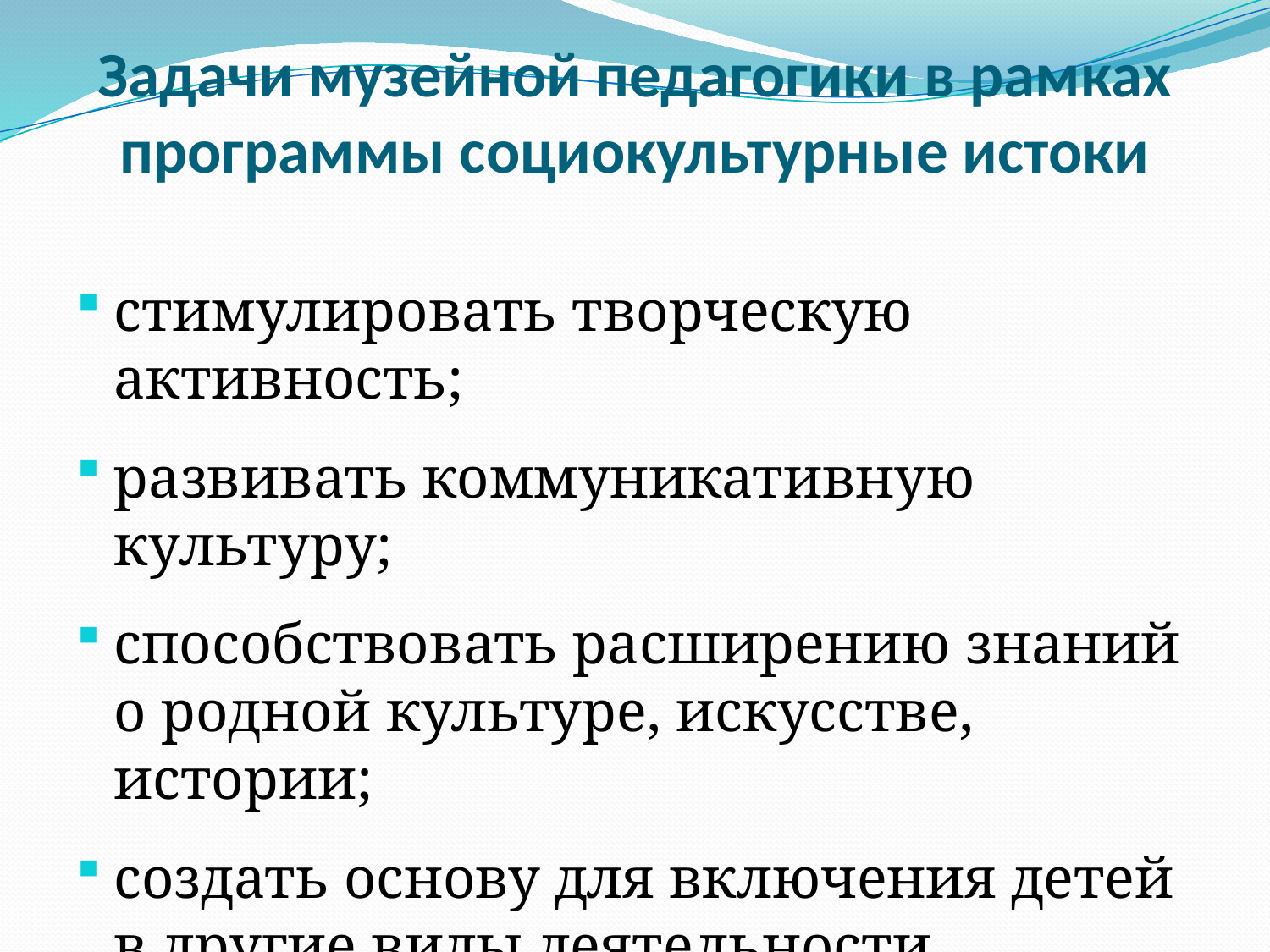

# Задачи музейной педагогики в рамках программы социокультурные истоки
стимулировать творческую активность;

развивать коммуникативную культуру;

способствовать расширению знаний о родной культуре, искусстве, истории;

создать основу для включения детей в другие виды деятельности.